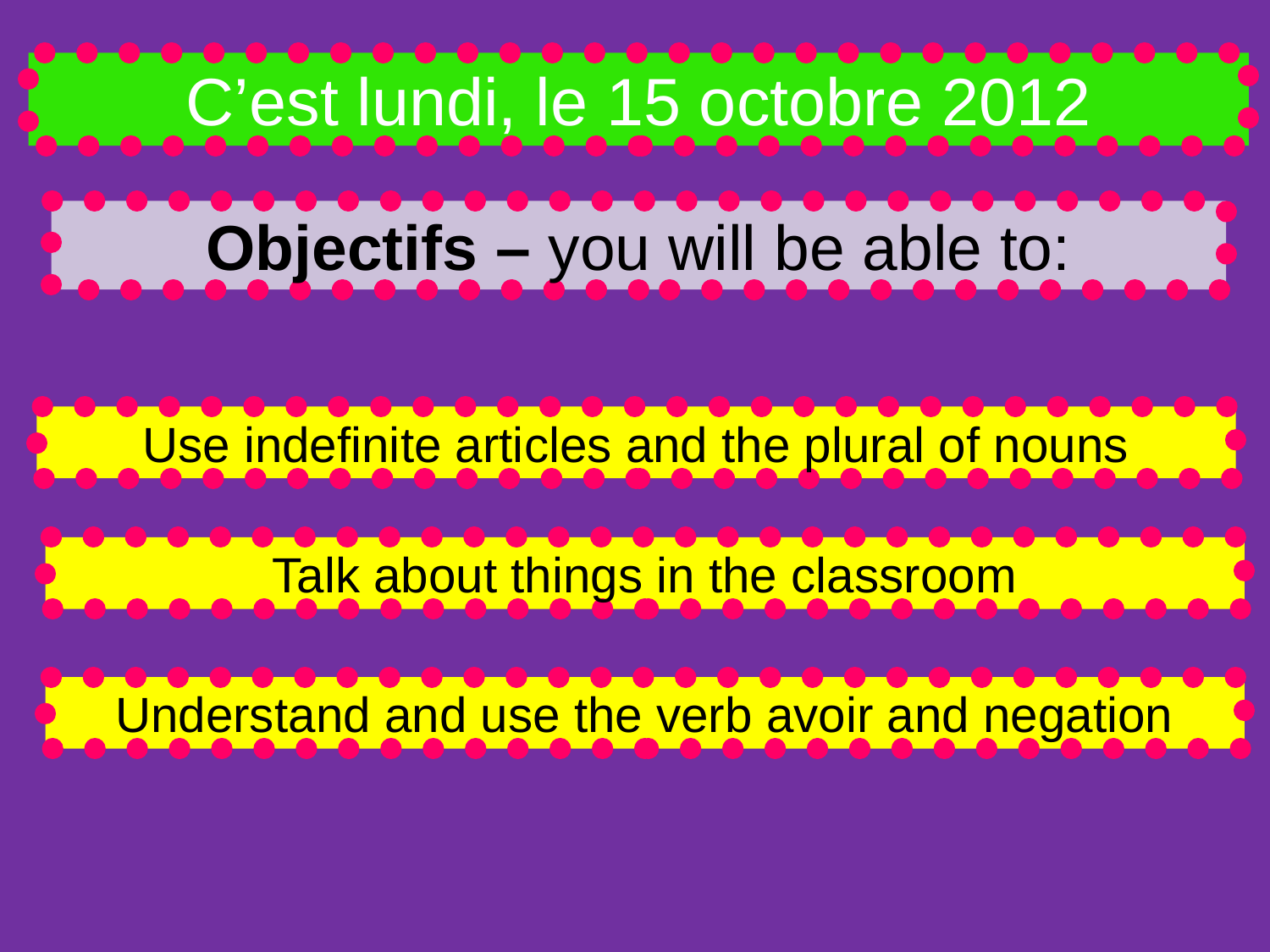

C’est lundi, le 15 octobre 2012
Objectifs – you will be able to:
Use indefinite articles and the plural of nouns
Talk about things in the classroom
Understand and use the verb avoir and negation